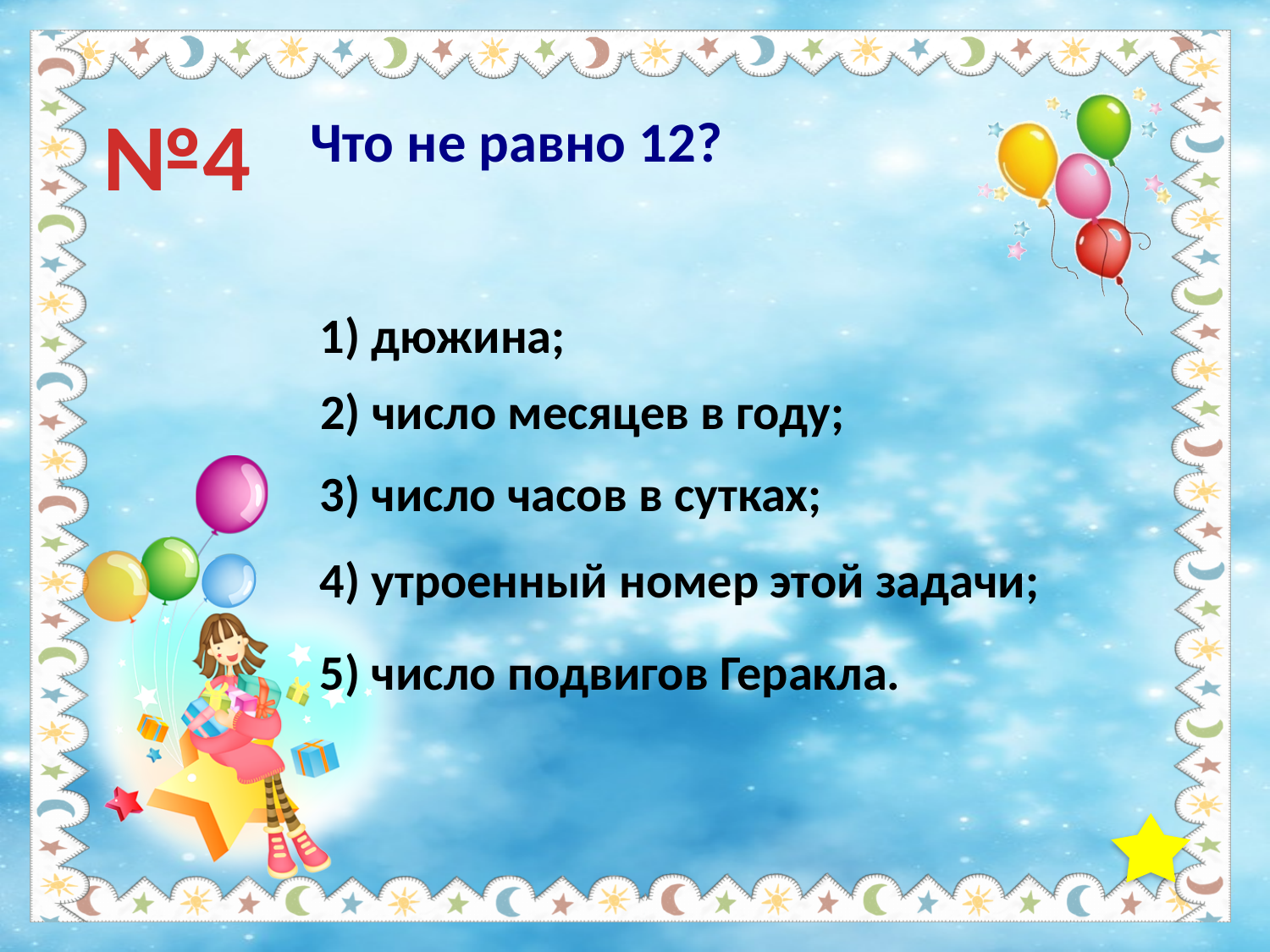

№4
Что не равно 12?
1) дюжина;
2) число месяцев в году;
3) число часов в сутках;
4) утроенный номер этой задачи;
5) число подвигов Геракла.